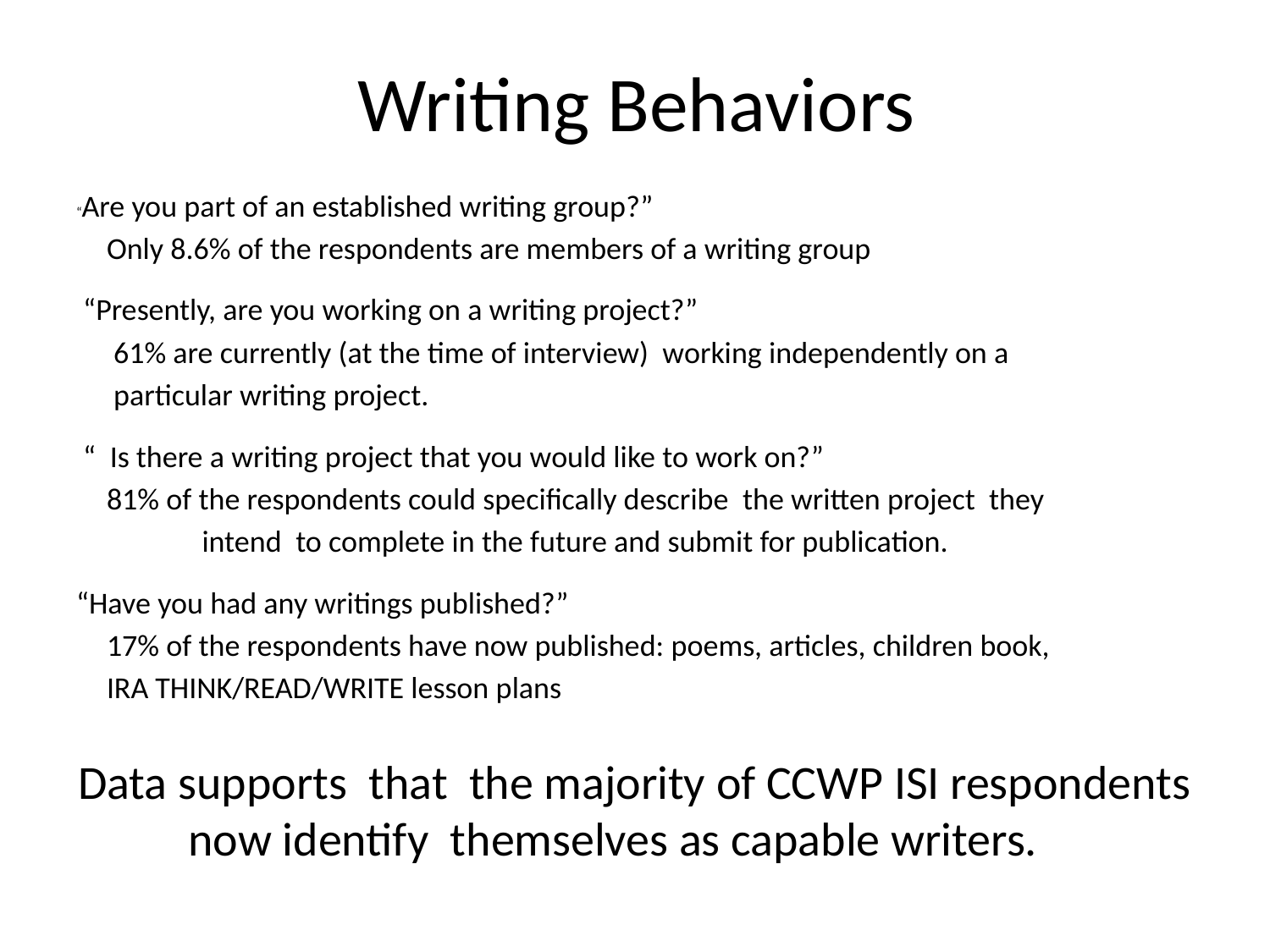

# Writing Behaviors
“Are you part of an established writing group?”
	Only 8.6% of the respondents are members of a writing group

 “Presently, are you working on a writing project?”
  	 61% are currently (at the time of interview)  working independently on a
	 particular writing project.

 “  Is there a writing project that you would like to work on?”
	81% of the respondents could specifically describe  the written project  they
                  intend  to complete in the future and submit for publication.

“Have you had any writings published?”
	17% of the respondents have now published: poems, articles, children book,
	IRA THINK/READ/WRITE lesson plans

Data supports  that  the majority of CCWP ISI respondents  now identify  themselves as capable writers.